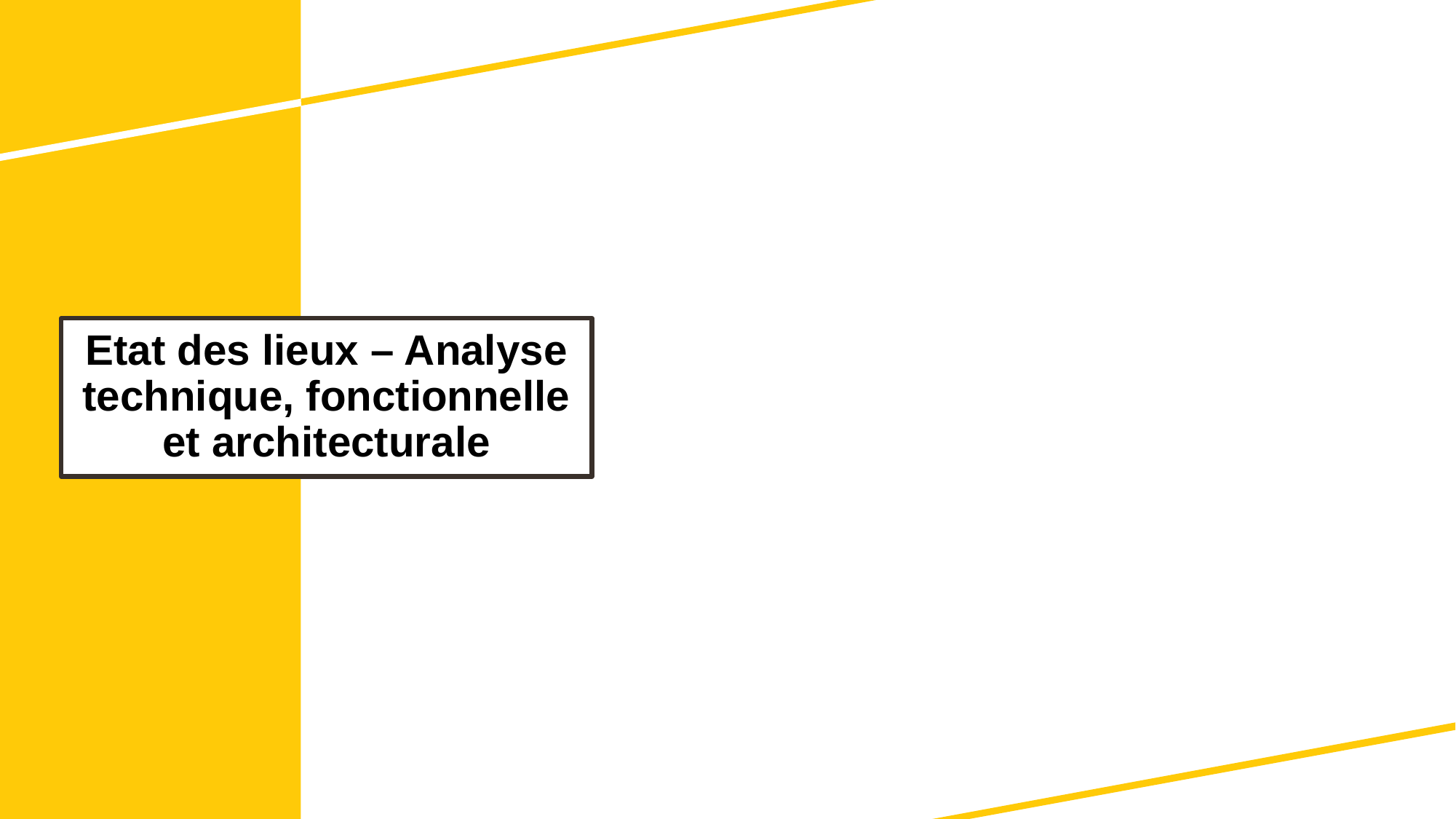

# Etat des lieux – Analyse technique, fonctionnelle et architecturale